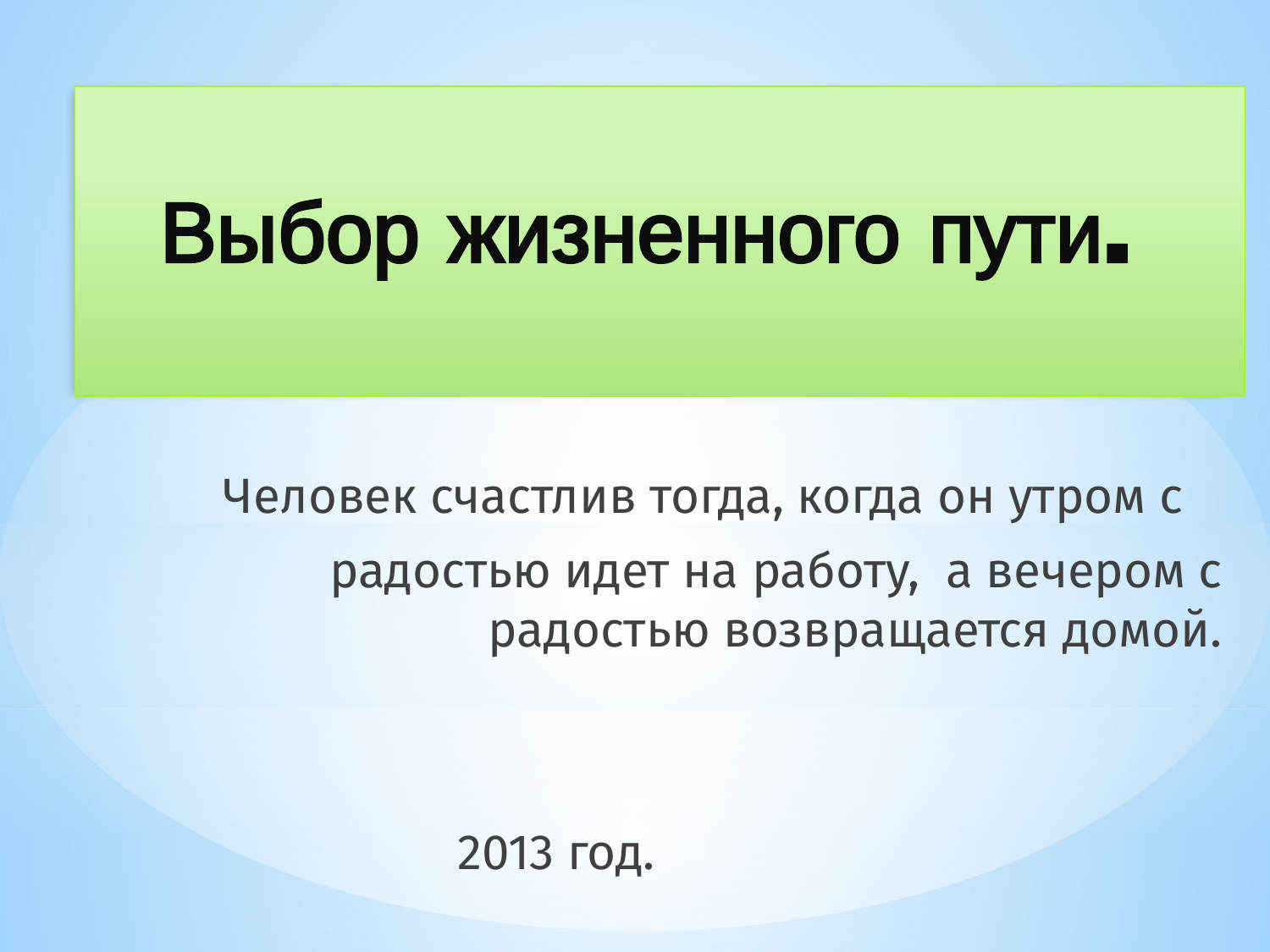

# Выбор жизненного пути.

Человек счастлив тогда, когда он утром с
            радостью идет на работу,  а вечером с радостью возвращается домой.

                              2013 год.